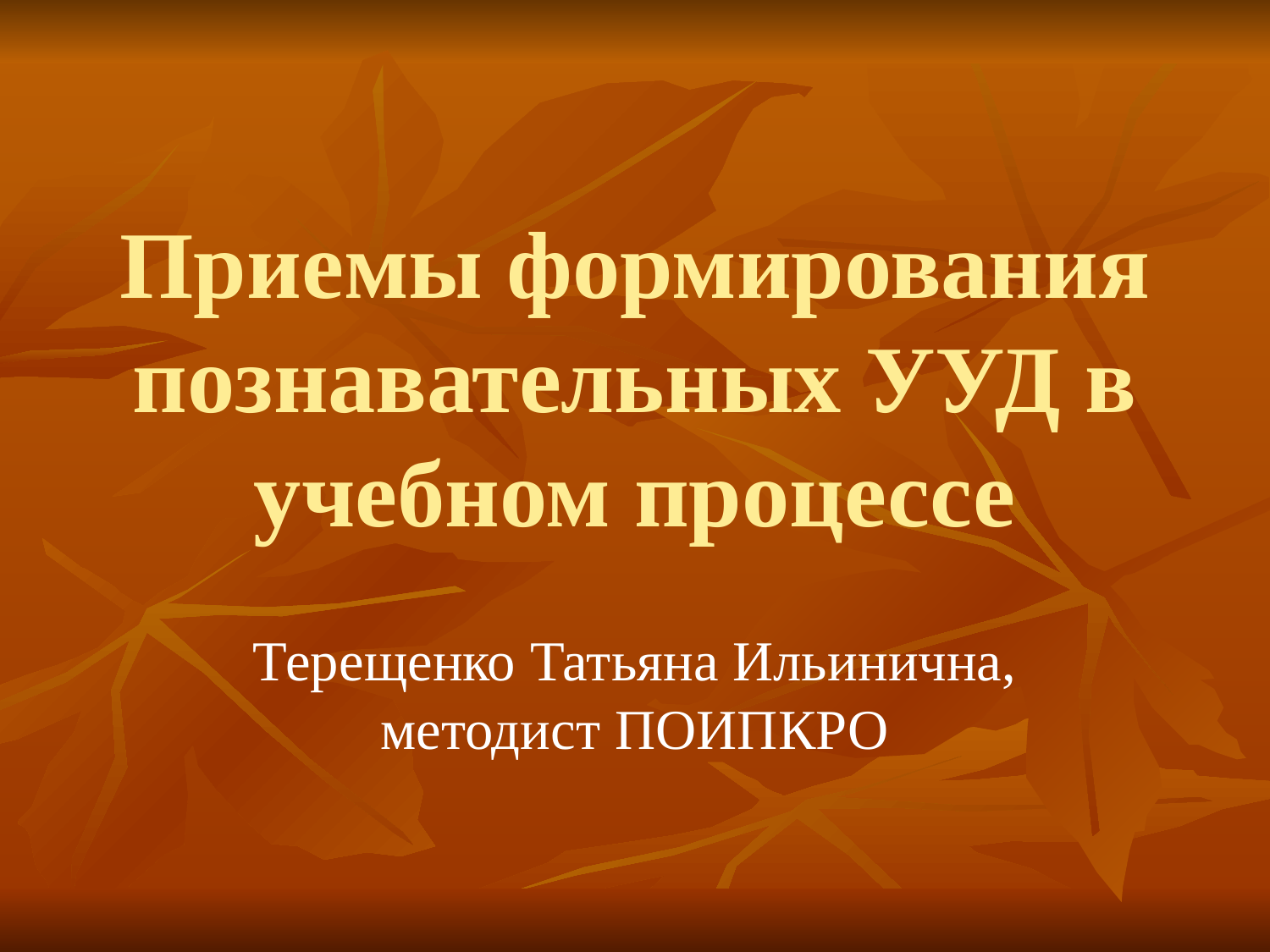

# Приемы формирования познавательных УУД в учебном процессе

Терещенко Татьяна Ильинична, методист ПОИПКРО